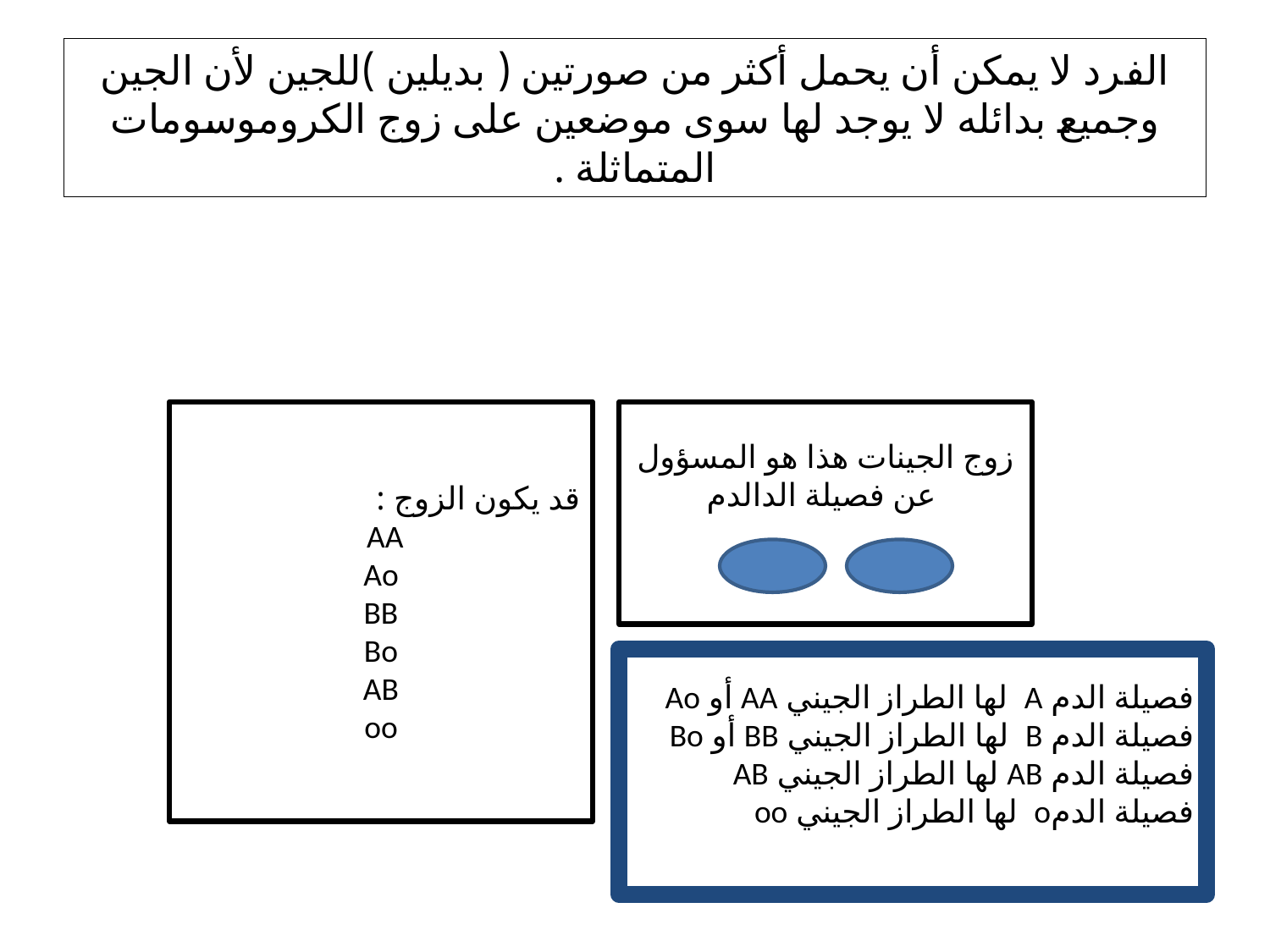

# الفرد لا يمكن أن يحمل أكثر من صورتين ( بديلين )للجين لأن الجين وجميع بدائله لا يوجد لها سوى موضعين على زوج الكروموسومات المتماثلة .
قد يكون الزوج :
AA
Ao
BB
Bo
AB
oo
زوج الجينات هذا هو المسؤول عن فصيلة الدالدم

فصيلة الدم A  لها الطراز الجيني AA أو Ao
فصيلة الدم B  لها الطراز الجيني BB أو Bo
فصيلة الدم AB لها الطراز الجيني AB
فصيلة الدمo  لها الطراز الجيني oo